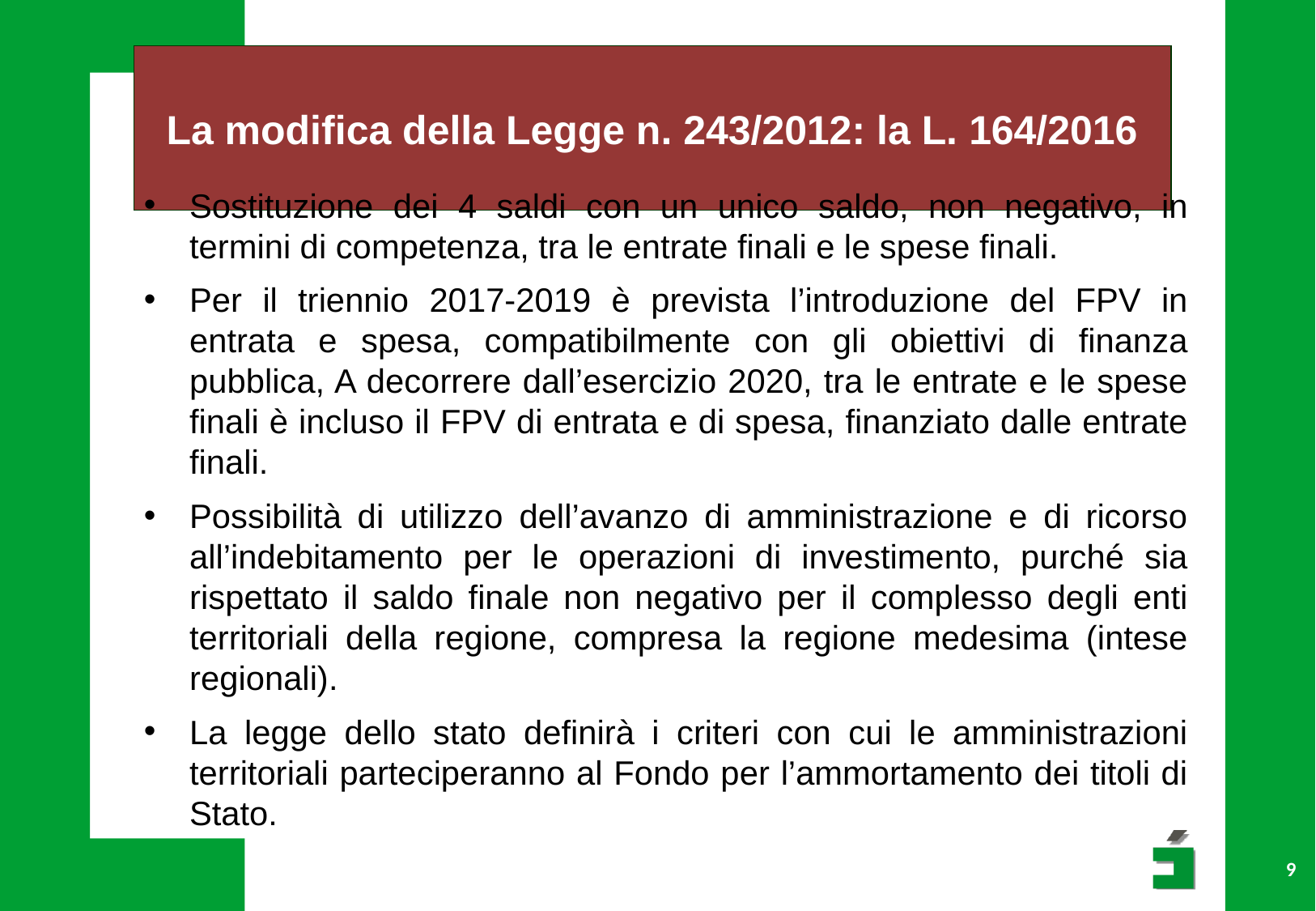

# La modifica della Legge n. 243/2012: la L. 164/2016
Sostituzione dei 4 saldi con un unico saldo, non negativo, in termini di competenza, tra le entrate finali e le spese finali.
Per il triennio 2017-2019 è prevista l’introduzione del FPV in entrata e spesa, compatibilmente con gli obiettivi di finanza pubblica, A decorrere dall’esercizio 2020, tra le entrate e le spese finali è incluso il FPV di entrata e di spesa, finanziato dalle entrate finali.
Possibilità di utilizzo dell’avanzo di amministrazione e di ricorso all’indebitamento per le operazioni di investimento, purché sia rispettato il saldo finale non negativo per il complesso degli enti territoriali della regione, compresa la regione medesima (intese regionali).
La legge dello stato definirà i criteri con cui le amministrazioni territoriali parteciperanno al Fondo per l’ammortamento dei titoli di Stato.

9